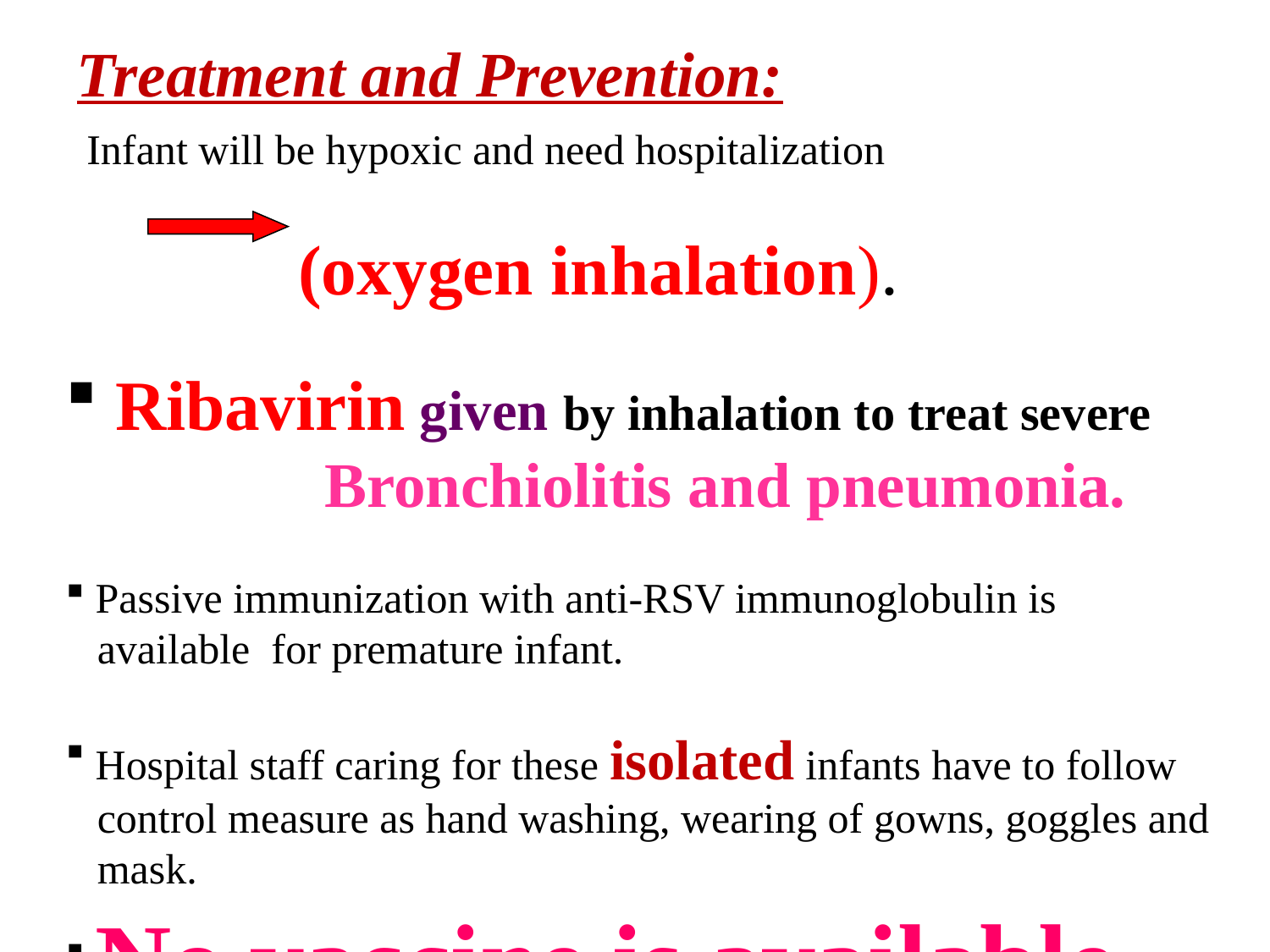

Treatment and Prevention:
  Infant will be hypoxic and need hospitalization
                      (oxygen inhalation).

 Ribavirin given by inhalation to treat severe
                        Bronchiolitis and pneumonia.

 Passive immunization with anti-RSV immunoglobulin is
   available  for premature infant.

 Hospital staff caring for these isolated infants have to follow
   control measure as hand washing, wearing of gowns, goggles and
   mask.
 No vaccine is available.